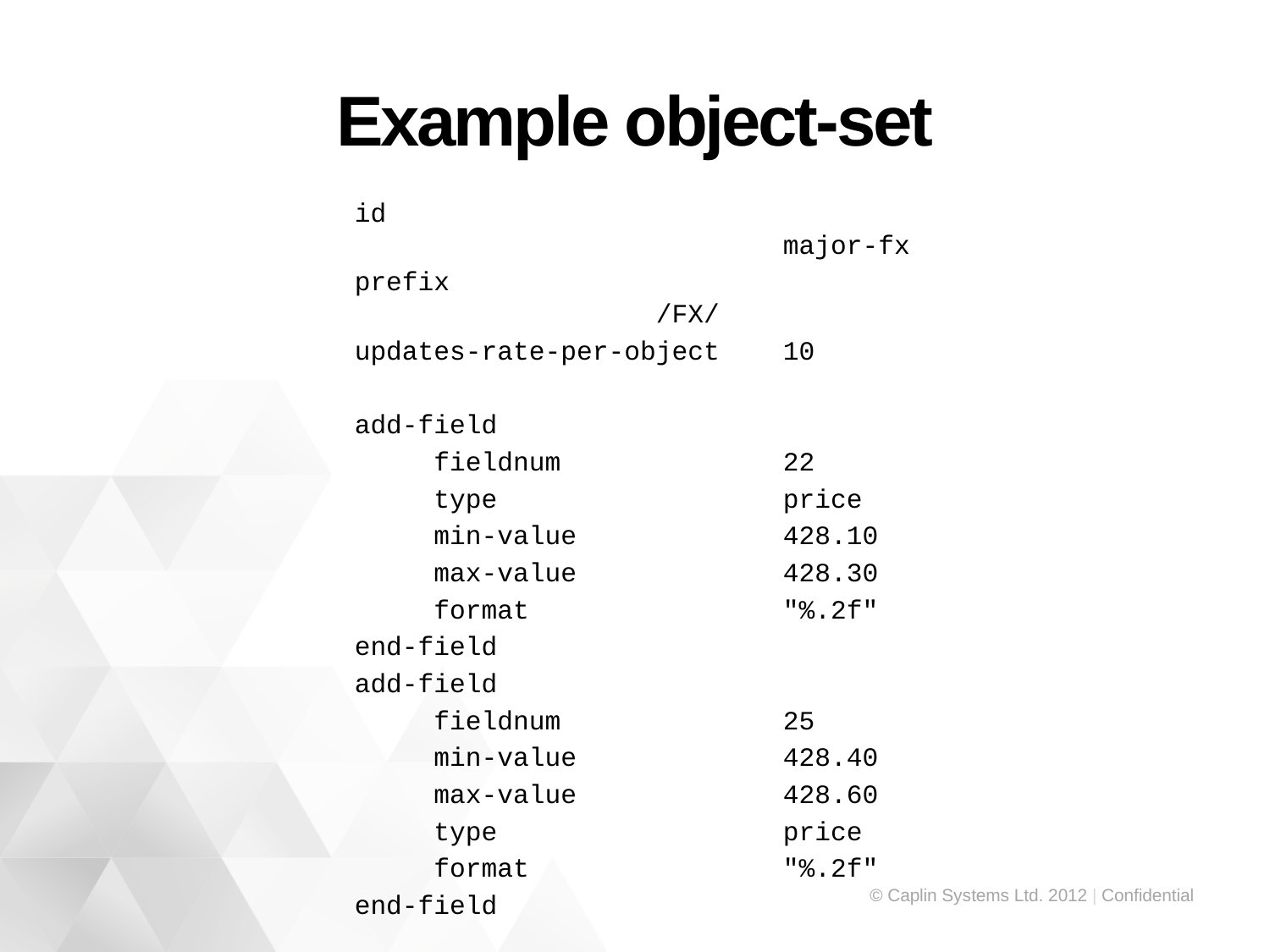

Example object-set

id								major-fx
prefix						/FX/
updates-rate-per-object 	10

add-field
     fieldnum        	22
     type            	price
     min-value       	428.10
     max-value       	428.30
     format          	"%.2f"
end-field
add-field
     fieldnum        	25
     min-value       	428.40
     max-value       	428.60
     type            	price
     format          	"%.2f"
end-field